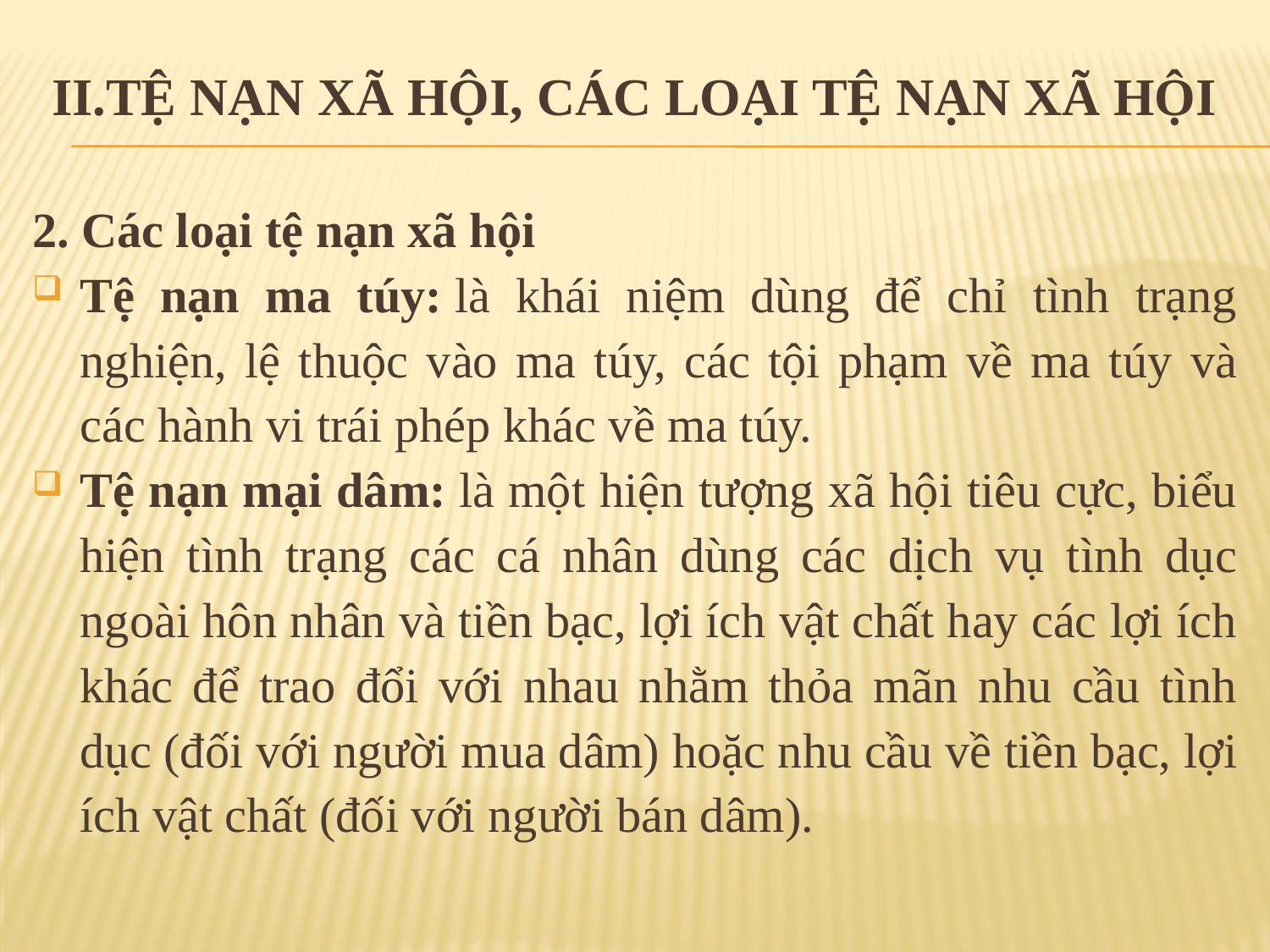

# II.TỆ NẠN XÃ HỘI, các loại tệ nạn xã hội
2. Các loại tệ nạn xã hội
Tệ nạn ma túy: là khái niệm dùng để chỉ tình trạng nghiện, lệ thuộc vào ma túy, các tội phạm về ma túy và các hành vi trái phép khác về ma túy.
Tệ nạn mại dâm: là một hiện tượng xã hội tiêu cực, biểu hiện tình trạng các cá nhân dùng các dịch vụ tình dục ngoài hôn nhân và tiền bạc, lợi ích vật chất hay các lợi ích khác để trao đổi với nhau nhằm thỏa mãn nhu cầu tình dục (đối với người mua dâm) hoặc nhu cầu về tiền bạc, lợi ích vật chất (đối với người bán dâm).